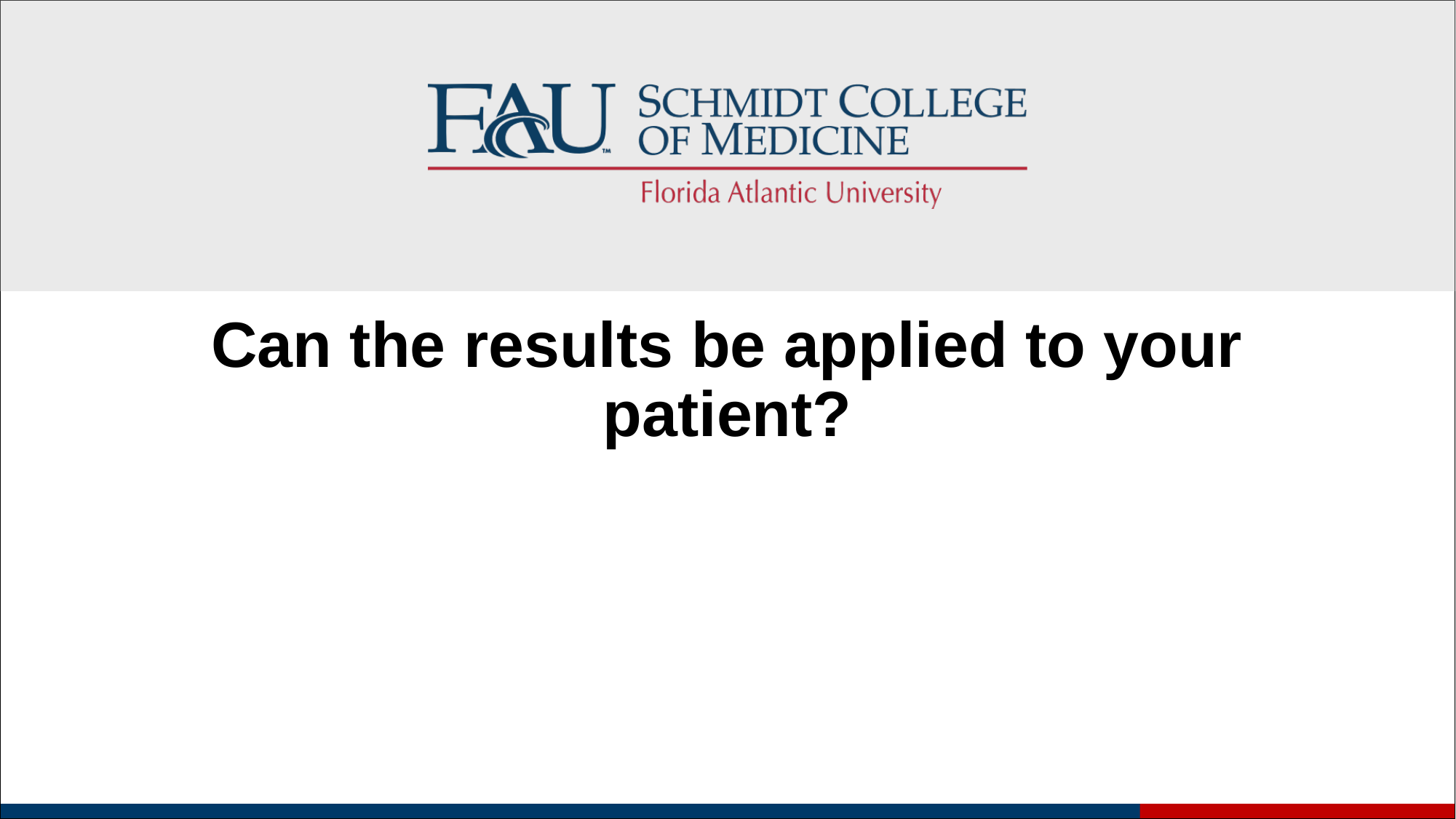

# Can the results be applied to your patient?